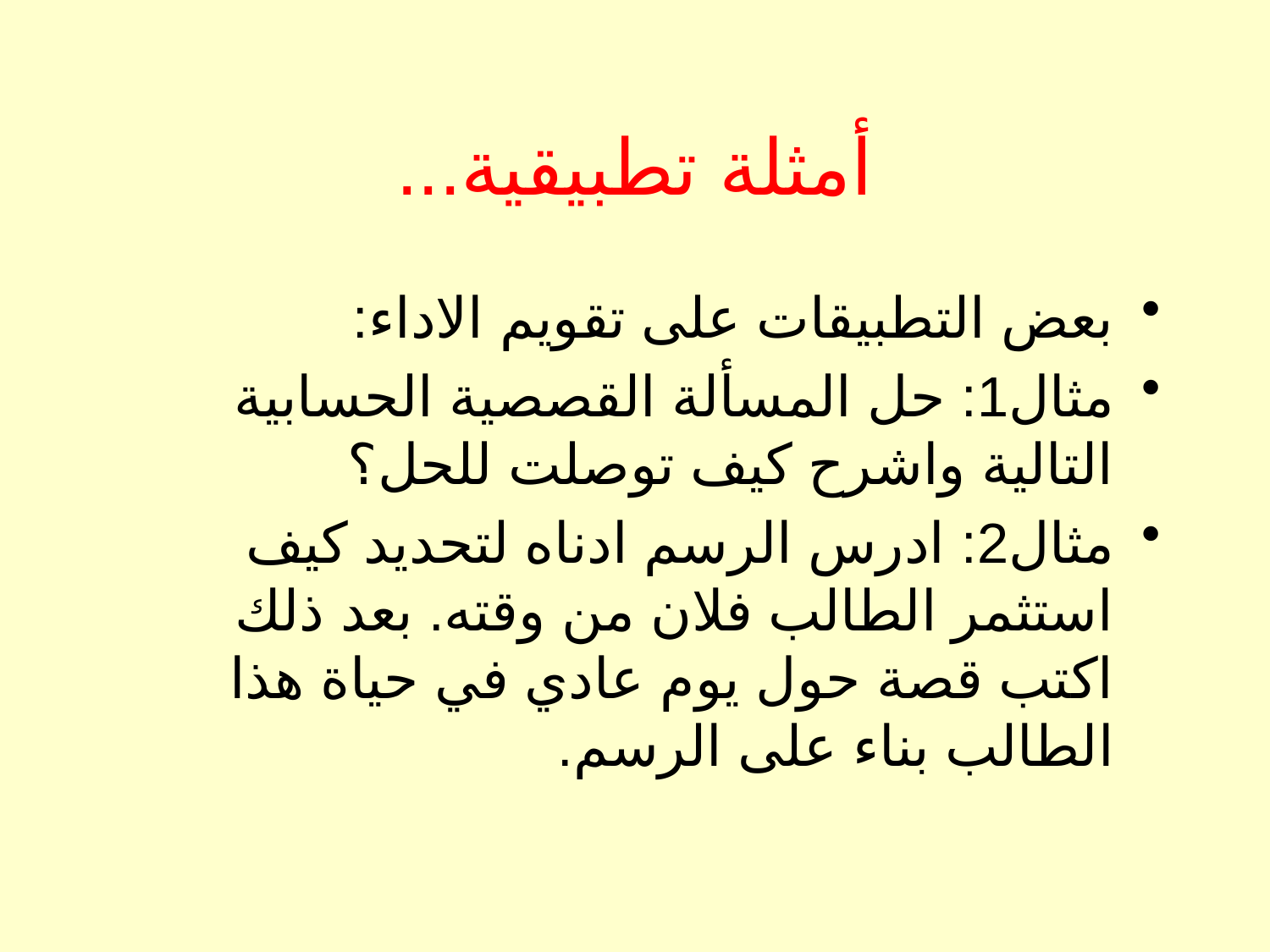

# أمثلة تطبيقية...
بعض التطبيقات على تقويم الاداء:
مثال1: حل المسألة القصصية الحسابية التالية واشرح كيف توصلت للحل؟
مثال2: ادرس الرسم ادناه لتحديد كيف استثمر الطالب فلان من وقته. بعد ذلك اكتب قصة حول يوم عادي في حياة هذا الطالب بناء على الرسم.